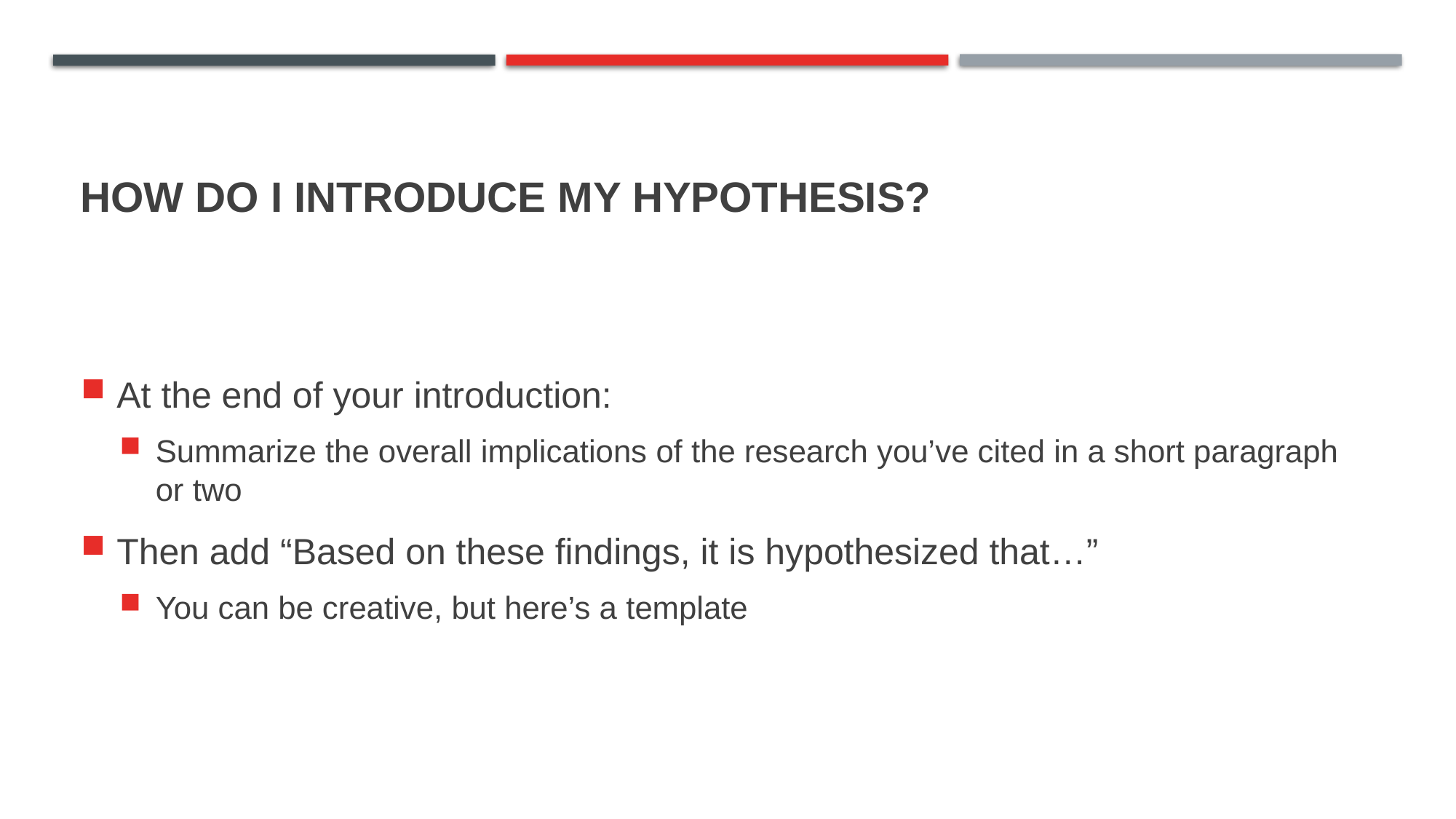

# How do I introduce my hypothesis?
At the end of your introduction:
Summarize the overall implications of the research you’ve cited in a short paragraph or two
Then add “Based on these findings, it is hypothesized that…”
You can be creative, but here’s a template